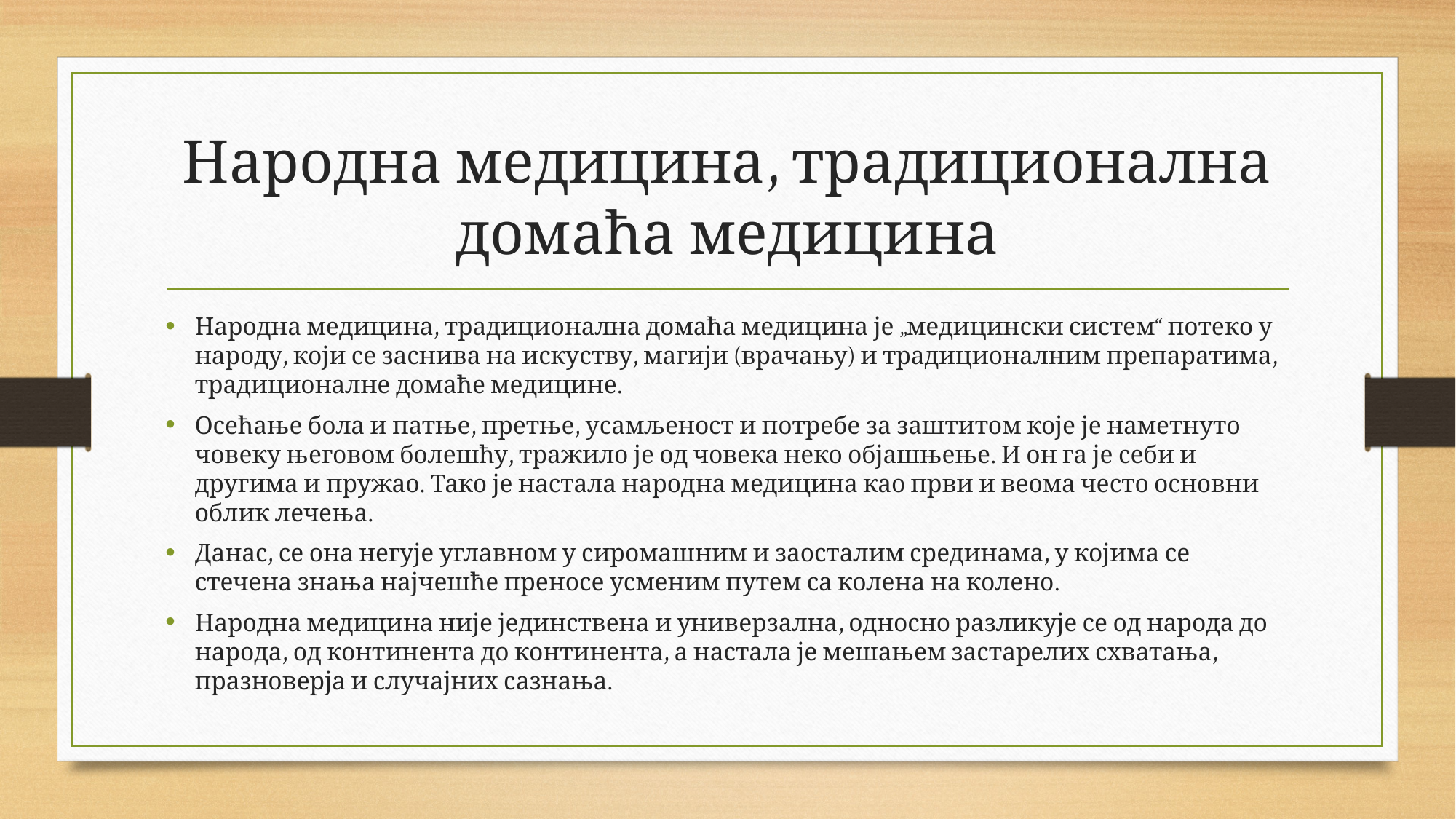

# Народна медицина, традиционална домаћа медицина
Народна медицина, традиционална домаћа медицина је „медицински систем“ потеко у народу, који се заснива на искуству, магији (врачању) и традиционалним препаратима, традиционалне домаће медицине.
Осећање бола и патње, претње, усамљеност и потребе за заштитом које је наметнуто човеку његовом болешћу, тражило је од човека неко објашњење. И он га је себи и другима и пружао. Тако је настала народна медицина као први и веома често основни облик лечења.
Данас, се она негује углавном у сиромашним и заосталим срединама, у којима се стечена знања најчешће преносе усменим путем са колена на колено.
Народна медицина није јединствена и универзална, односно разликује се од народа до народа, од континента до континента, а настала је мешањем застарелих схватања, празноверја и случајних сазнања.